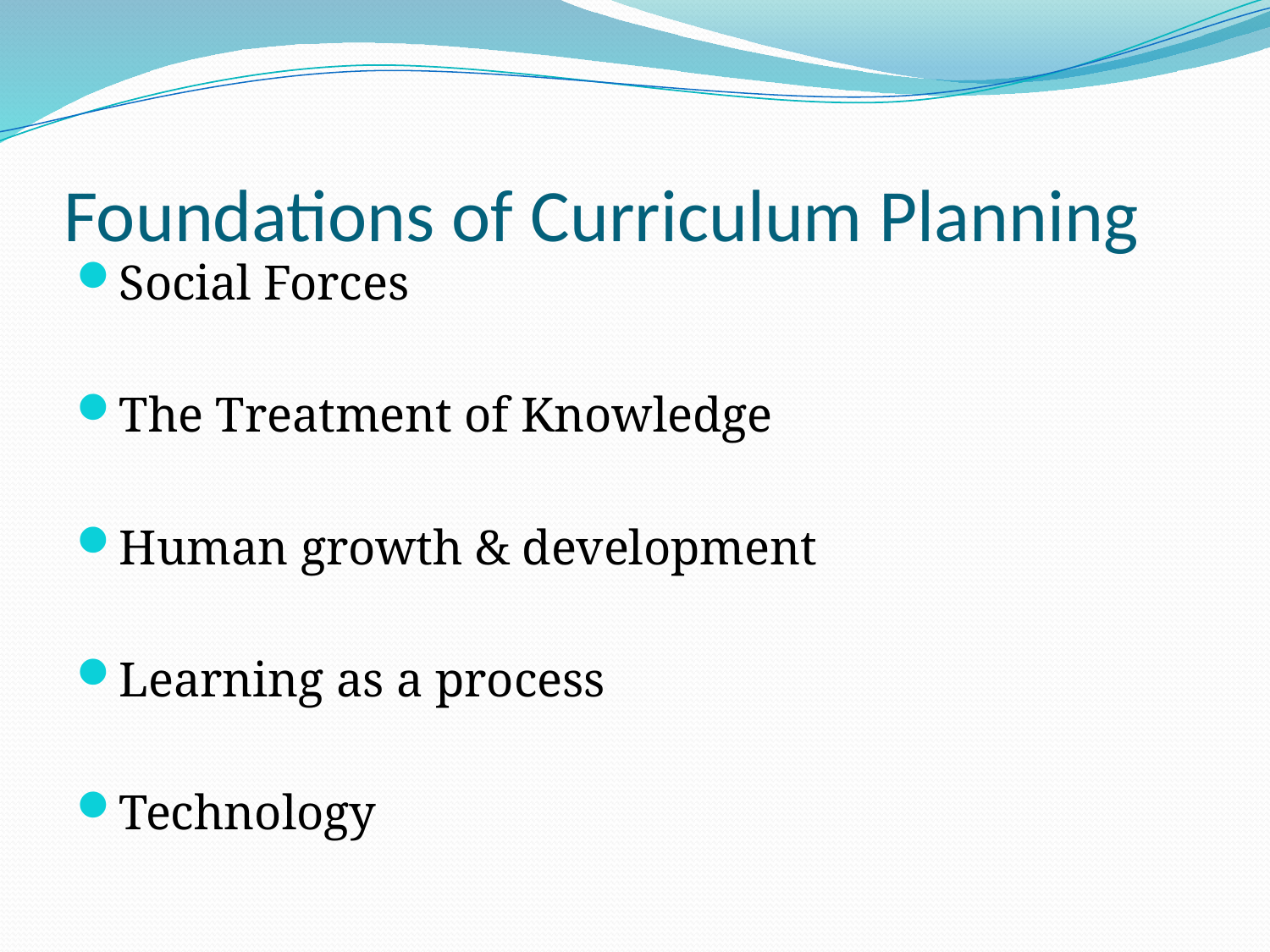

# Foundations of Curriculum Planning

Social Forces

The Treatment of Knowledge

Human growth & development

Learning as a process

Technology